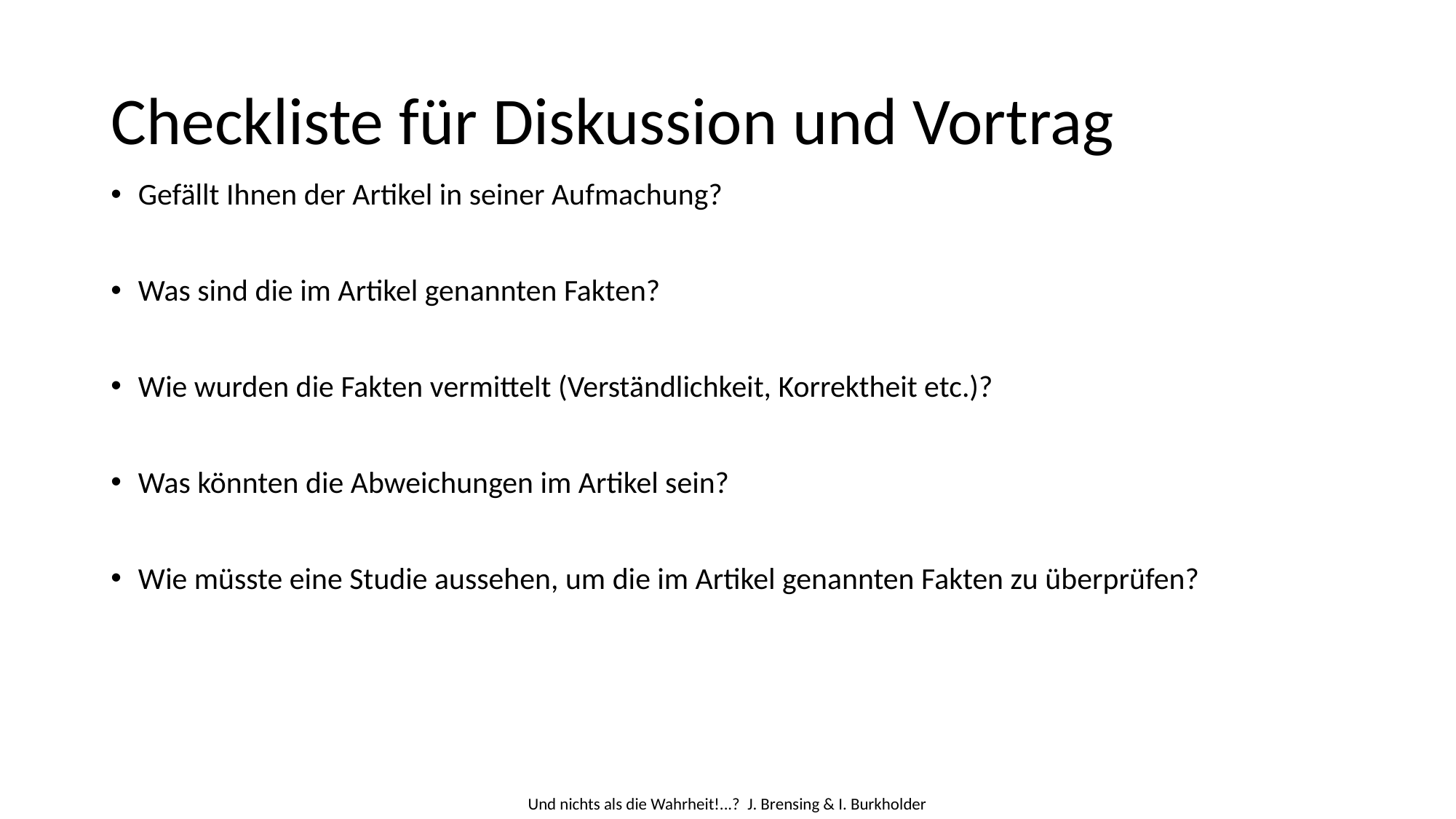

# Checkliste für Diskussion und Vortrag
Gefällt Ihnen der Artikel in seiner Aufmachung?

Was sind die im Artikel genannten Fakten?

Wie wurden die Fakten vermittelt (Verständlichkeit, Korrektheit etc.)?

Was könnten die Abweichungen im Artikel sein?

Wie müsste eine Studie aussehen, um die im Artikel genannten Fakten zu überprüfen?

Und nichts als die Wahrheit!...?  J. Brensing & I. Burkholder